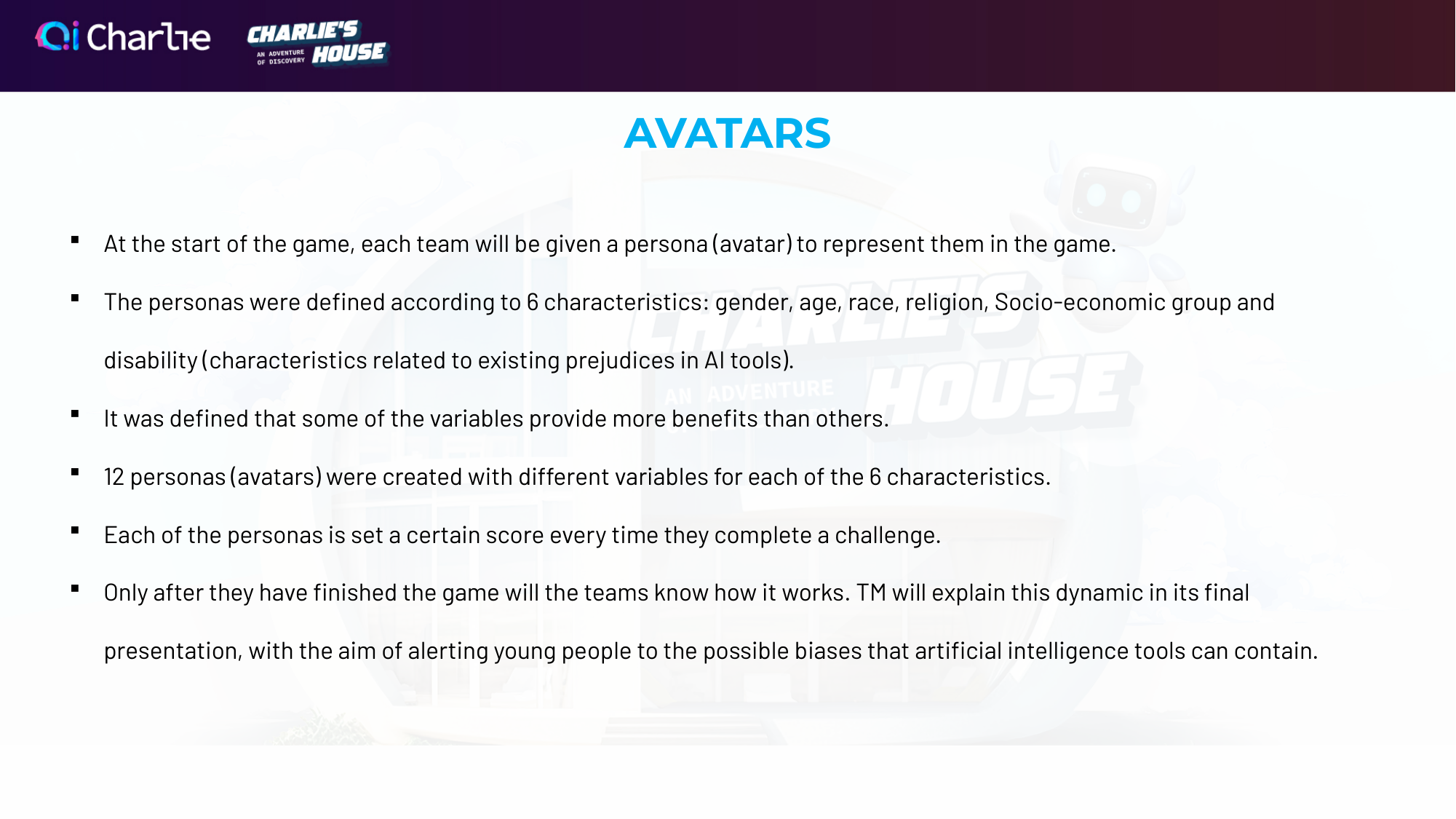

AVATARS
At the start of the game, each team will be given a persona (avatar) to represent them in the game. ​
The personas were defined according to 6 characteristics: gender, age, race, religion, Socio-economic group and disability (characteristics related to existing prejudices in AI tools). ​
It was defined that some of the variables provide more benefits than others. ​
12 personas (avatars) were created with different variables for each of the 6 characteristics. ​
Each of the personas is set a certain score every time they complete a challenge.​
Only after they have finished the game will the teams know how it works. TM will explain this dynamic in its final presentation, with the aim of alerting young people to the possible biases that artificial intelligence tools can contain.